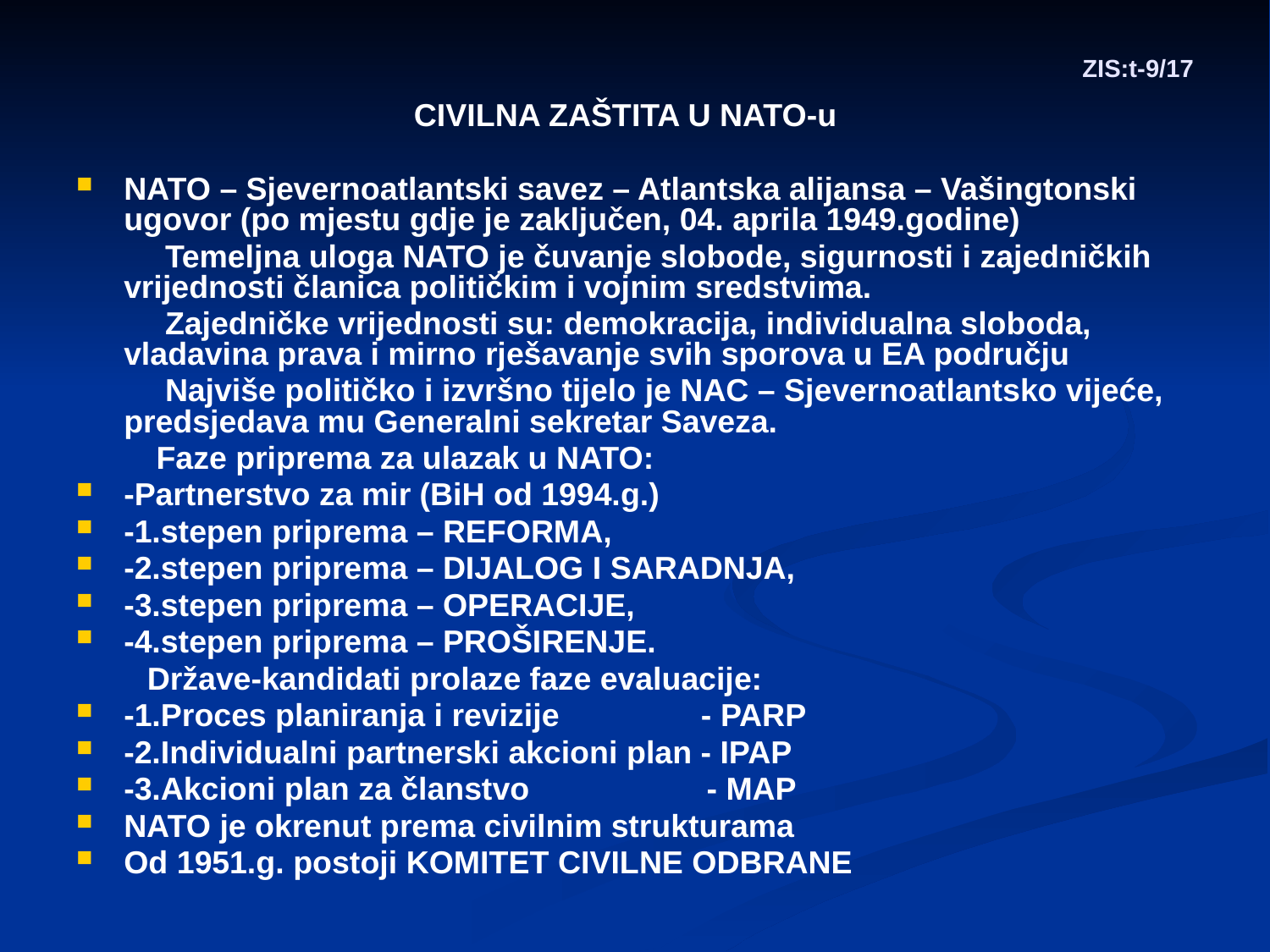

# ZIS:t-9/17
                                      CIVILNA ZAŠTITA U NATO-u

NATO – Sjevernoatlantski savez – Atlantska alijansa – Vašingtonski ugovor (po mjestu gdje je zaključen, 04. aprila 1949.godine)
          Temeljna uloga NATO je čuvanje slobode, sigurnosti i zajedničkih vrijednosti članica političkim i vojnim sredstvima.
          Zajedničke vrijednosti su: demokracija, individualna sloboda, vladavina prava i mirno rješavanje svih sporova u EA području
          Najviše političko i izvršno tijelo je NAC – Sjevernoatlantsko vijeće, predsjedava mu Generalni sekretar Saveza.
         Faze priprema za ulazak u NATO:
-Partnerstvo za mir (BiH od 1994.g.)
-1.stepen priprema – REFORMA,
-2.stepen priprema – DIJALOG I SARADNJA,
-3.stepen priprema – OPERACIJE,
-4.stepen priprema – PROŠIRENJE.
        Države-kandidati prolaze faze evaluacije:
-1.Proces planiranja i revizije                - PARP
-2.Individualni partnerski akcioni plan - IPAP
-3.Akcioni plan za članstvo                    - MAP
NATO je okrenut prema civilnim strukturama
Od 1951.g. postoji KOMITET CIVILNE ODBRANE